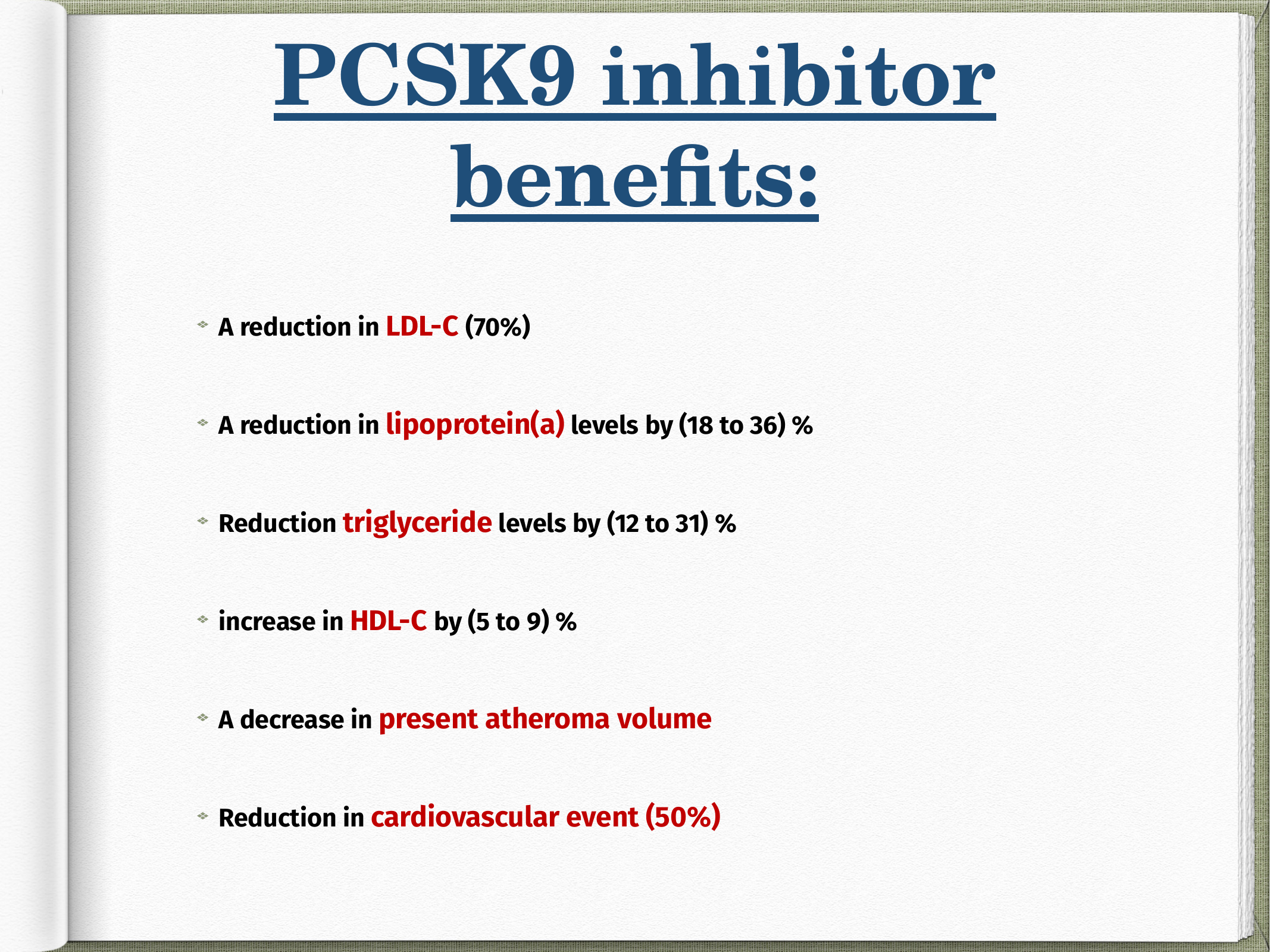

PCSK9 inhibitor benefits:
A reduction in LDL-C (70%)
A reduction in lipoprotein(a) levels by (18 to 36) %
Reduction triglyceride levels by (12 to 31) %
increase in HDL-C by (5 to 9) %
A decrease in present atheroma volume
Reduction in cardiovascular event (50%)